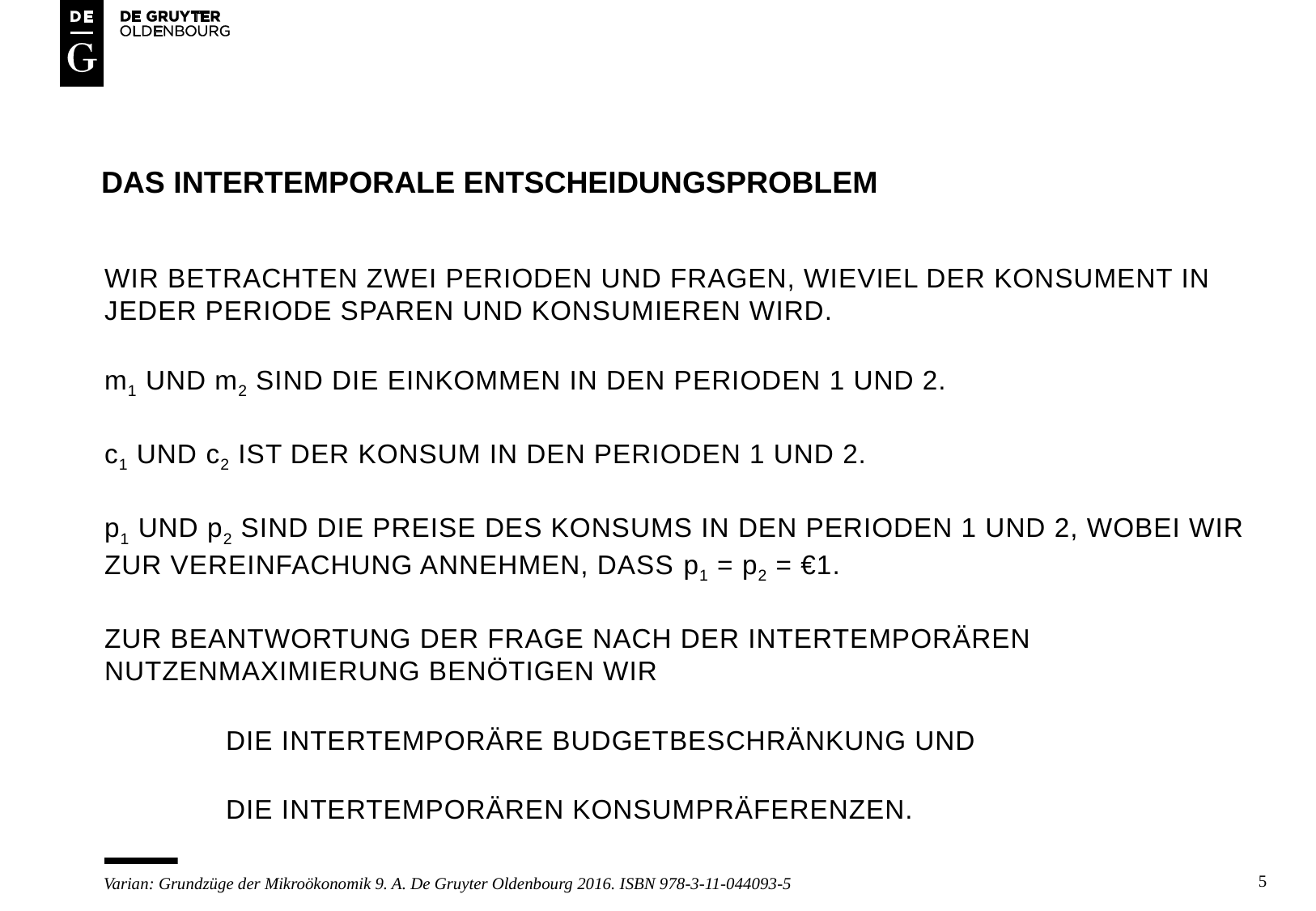

# Das intertemporale entscheidungsproblem
Wir betrachten zwei perioden und fragen, wieviel der konsument in jeder periode sparen und konsumieren wird.
m1 und m2 sind die einkommen in den perioden 1 und 2.
c1 und c2 ist der konsum in den perioden 1 und 2.
p1 und p2 sind die preise des konsums in den perioden 1 und 2, wobei wir zur vereinfachung annehmen, dass p1 = p2 = €1.
Zur beantwortung der frage nach der intertemporären nutzenmaximierung benötigen wir
	die intertemporäre budgetbeschränkung und
	die intertemporären konsumpräferenzen.

5
Varian: Grundzüge der Mikroökonomik 9. A. De Gruyter Oldenbourg 2016. ISBN 978-3-11-044093-5